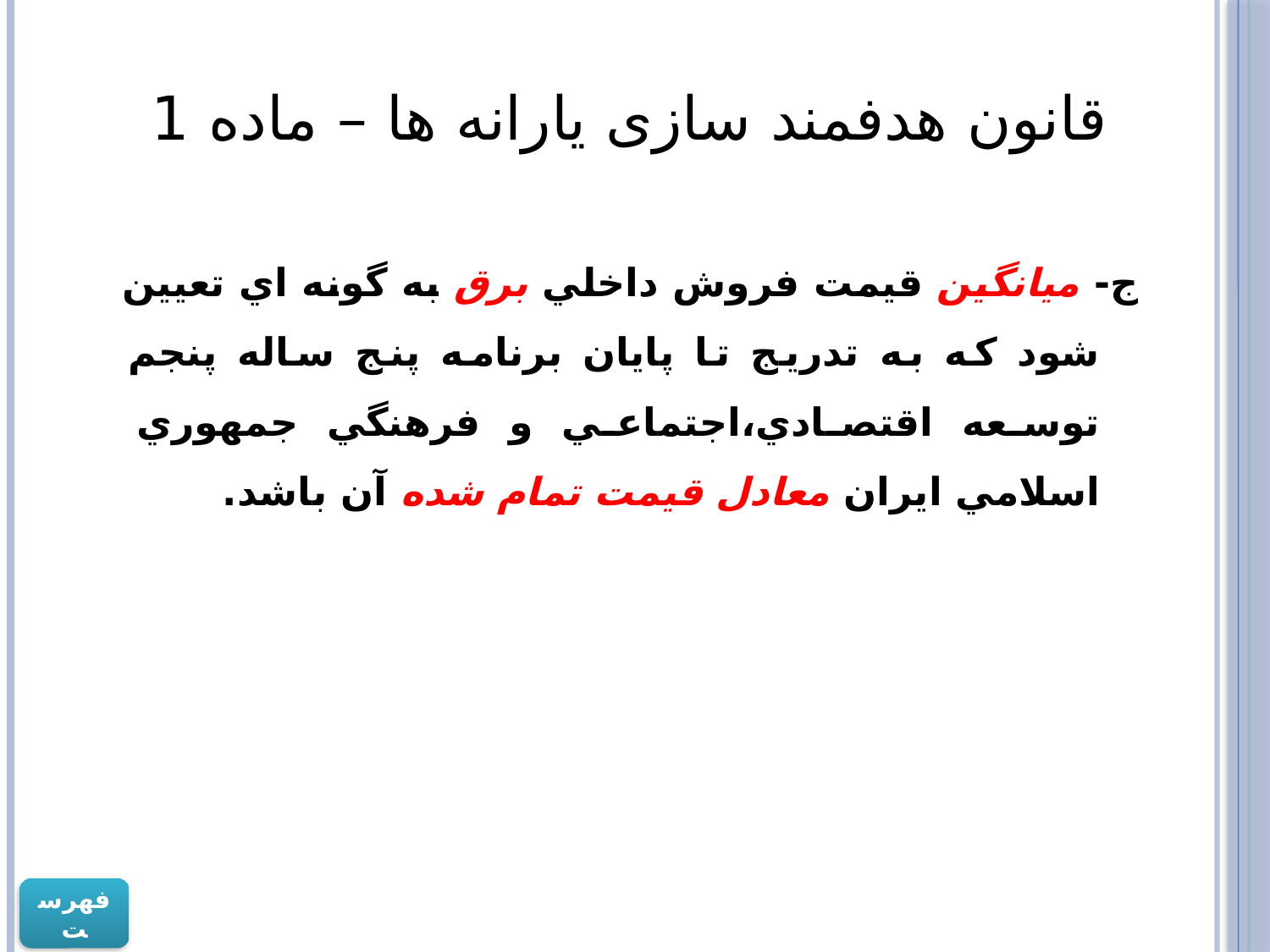

# قانون هدفمند سازی یارانه ها – ماده 1
ج- ميانگين قيمت فروش داخلي برق به گونه اي تعيين شود كه به تدريج ‌تا پايان برنامه پنج ساله پنجم توسعه اقتصادي،اجتماعي و فرهنگي جمهوري اسلامي ايران معادل قيمت تمام شده آن باشد.

فهرست